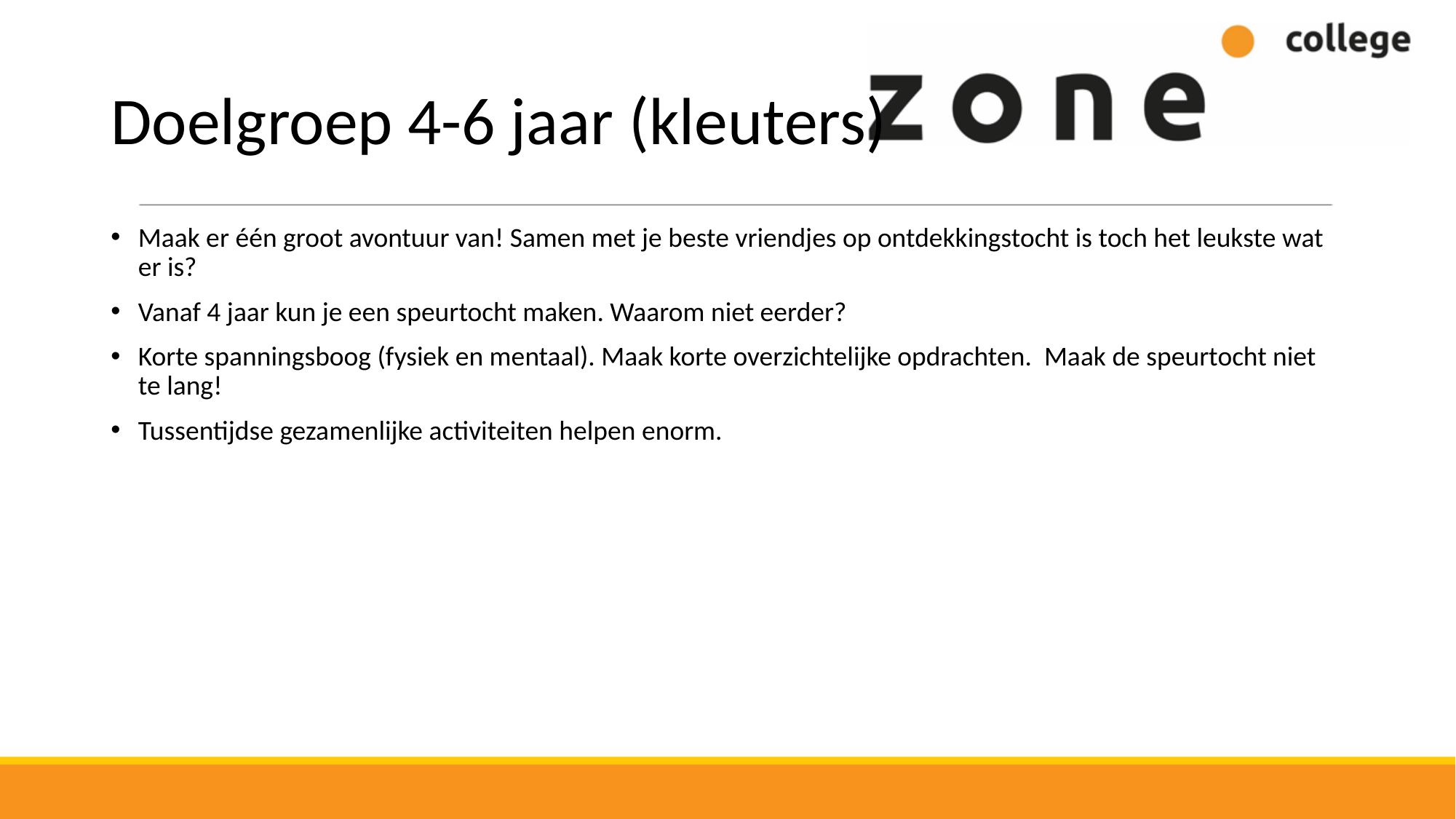

# Doelgroep 4-6 jaar (kleuters)
Maak er één groot avontuur van! Samen met je beste vriendjes op ontdekkingstocht is toch het leukste wat er is?
Vanaf 4 jaar kun je een speurtocht maken. Waarom niet eerder?
Korte spanningsboog (fysiek en mentaal). Maak korte overzichtelijke opdrachten.  Maak de speurtocht niet te lang!
Tussentijdse gezamenlijke activiteiten helpen enorm.